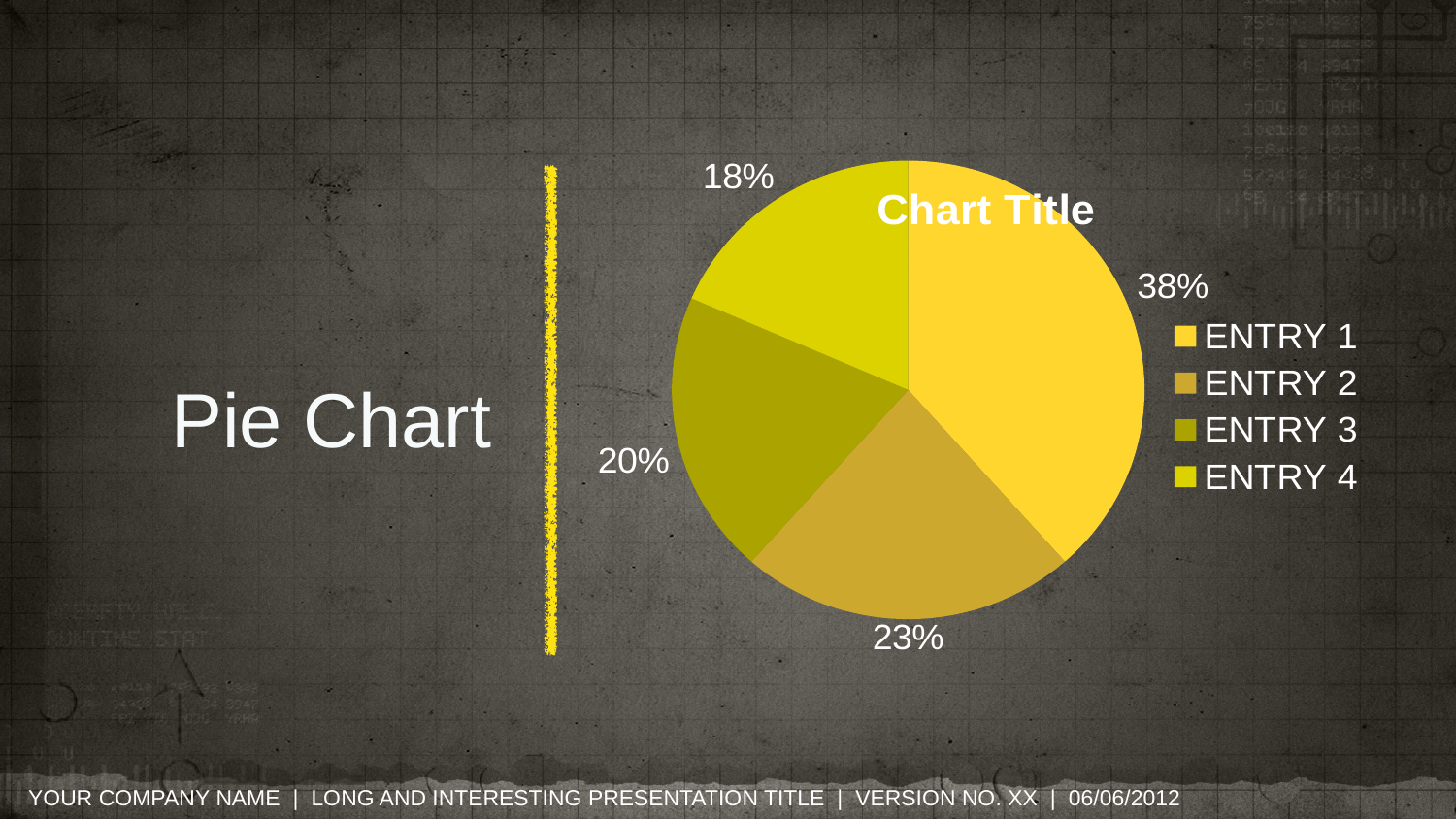

### Chart:

| Category |  |
|---|---|
| ENTRY 1 | 2.5 |
| ENTRY 2 | 1.5 |
| ENTRY 3 | 1.3 |
| ENTRY 4 | 1.2 |
# Pie Chart
YOUR COMPANY NAME  |  LONG AND INTERESTING PRESENTATION TITLE  |  VERSION NO. XX  |  06/06/2012